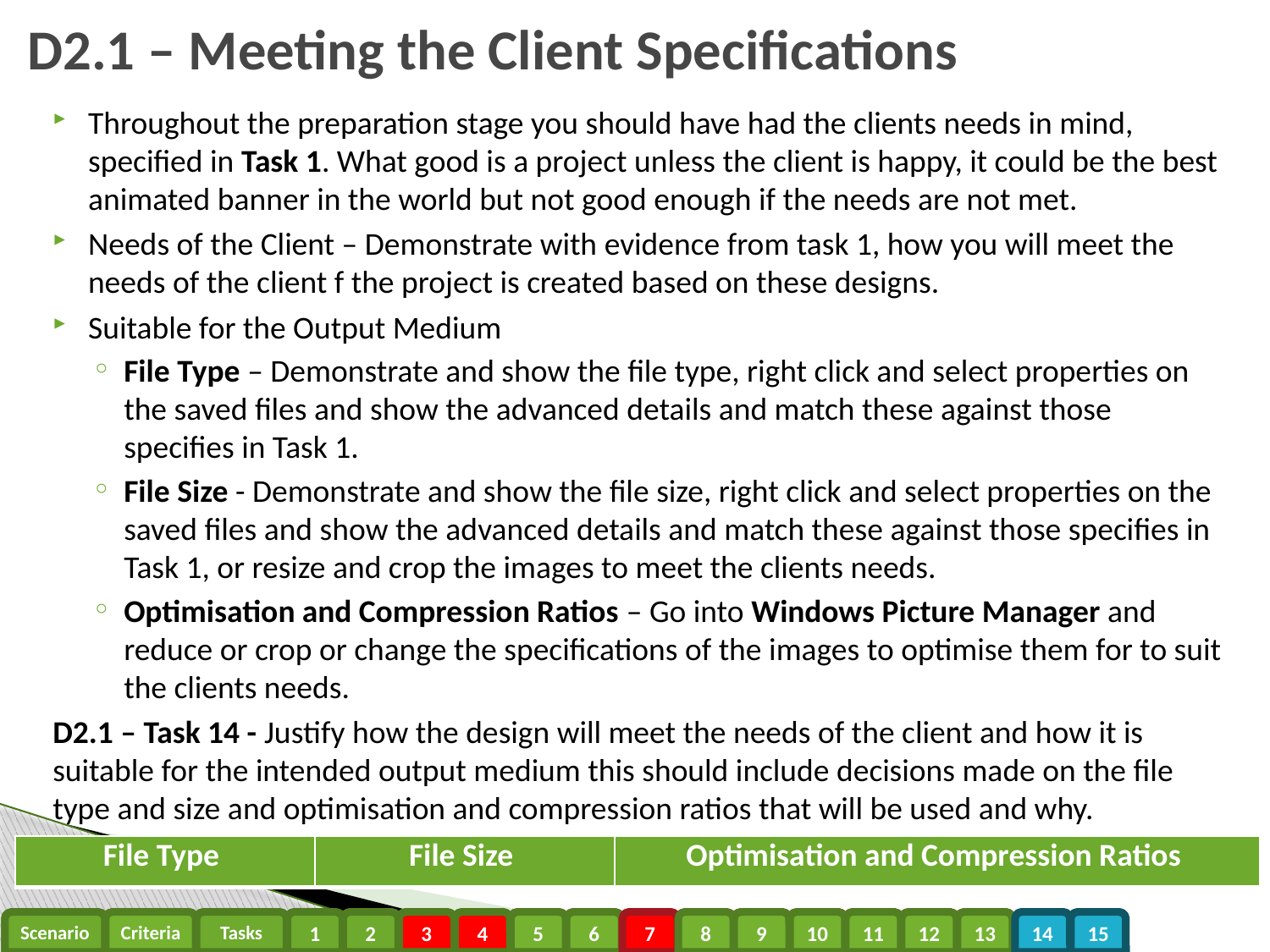

D2.1 – Meeting the Client Specifications
Throughout the preparation stage you should have had the clients needs in mind, specified in Task 1. What good is a project unless the client is happy, it could be the best animated banner in the world but not good enough if the needs are not met.
Needs of the Client – Demonstrate with evidence from task 1, how you will meet the needs of the client f the project is created based on these designs.
Suitable for the Output Medium
File Type – Demonstrate and show the file type, right click and select properties on the saved files and show the advanced details and match these against those specifies in Task 1.
File Size - Demonstrate and show the file size, right click and select properties on the saved files and show the advanced details and match these against those specifies in Task 1, or resize and crop the images to meet the clients needs.
Optimisation and Compression Ratios – Go into Windows Picture Manager and reduce or crop or change the specifications of the images to optimise them for to suit the clients needs.
D2.1 – Task 14 - Justify how the design will meet the needs of the client and how it is suitable for the intended output medium this should include decisions made on the file type and size and optimisation and compression ratios that will be used and why.
| File Type | File Size | Optimisation and Compression Ratios |
| --- | --- | --- |